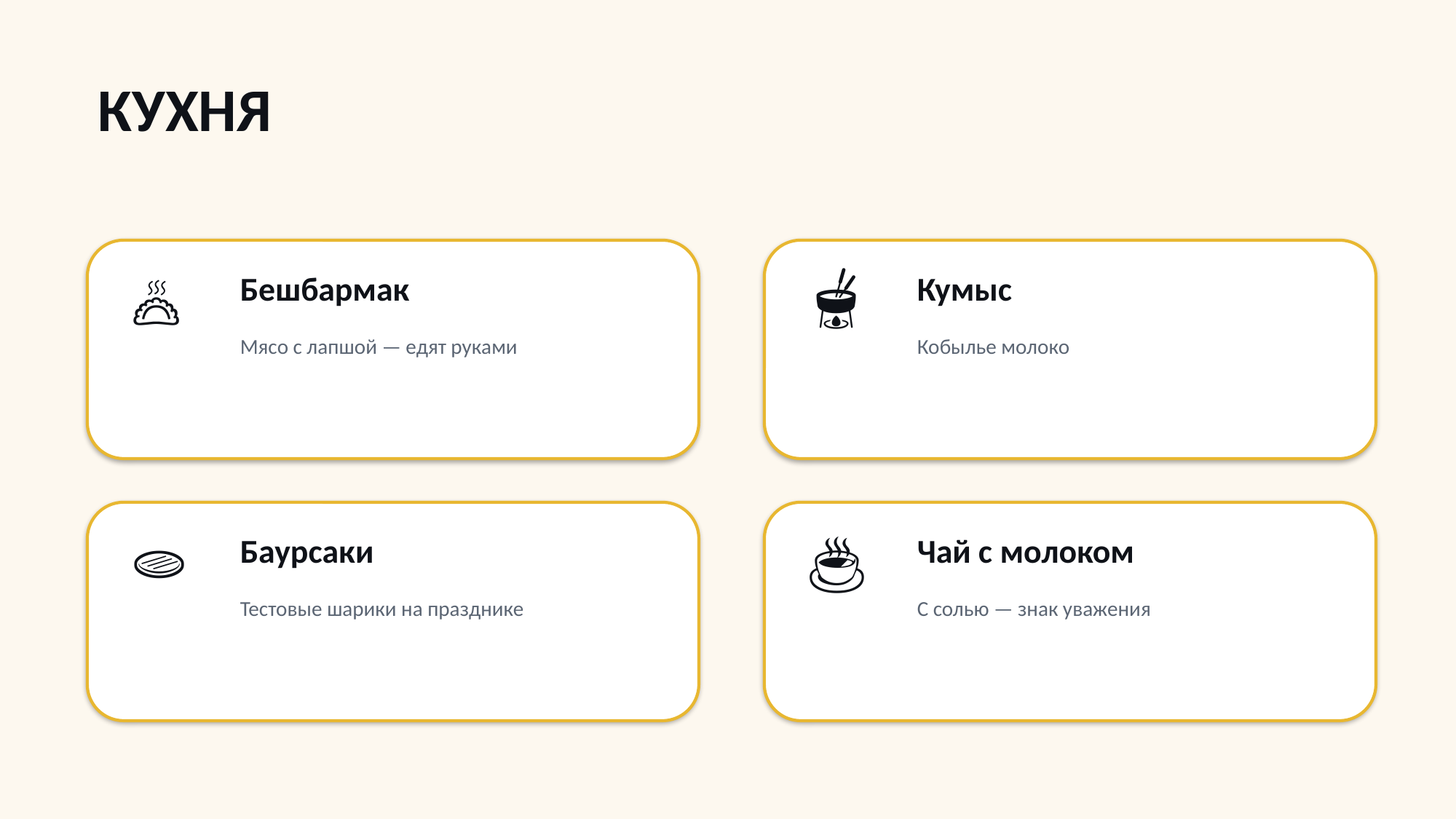

КУХНЯ

🥟
🫕
Бешбармак
Кумыс
Мясо с лапшой — едят руками
Кобылье молоко

🫓
🍵
Баурсаки
Чай с молоком
Тестовые шарики на празднике
С солью — знак уважения